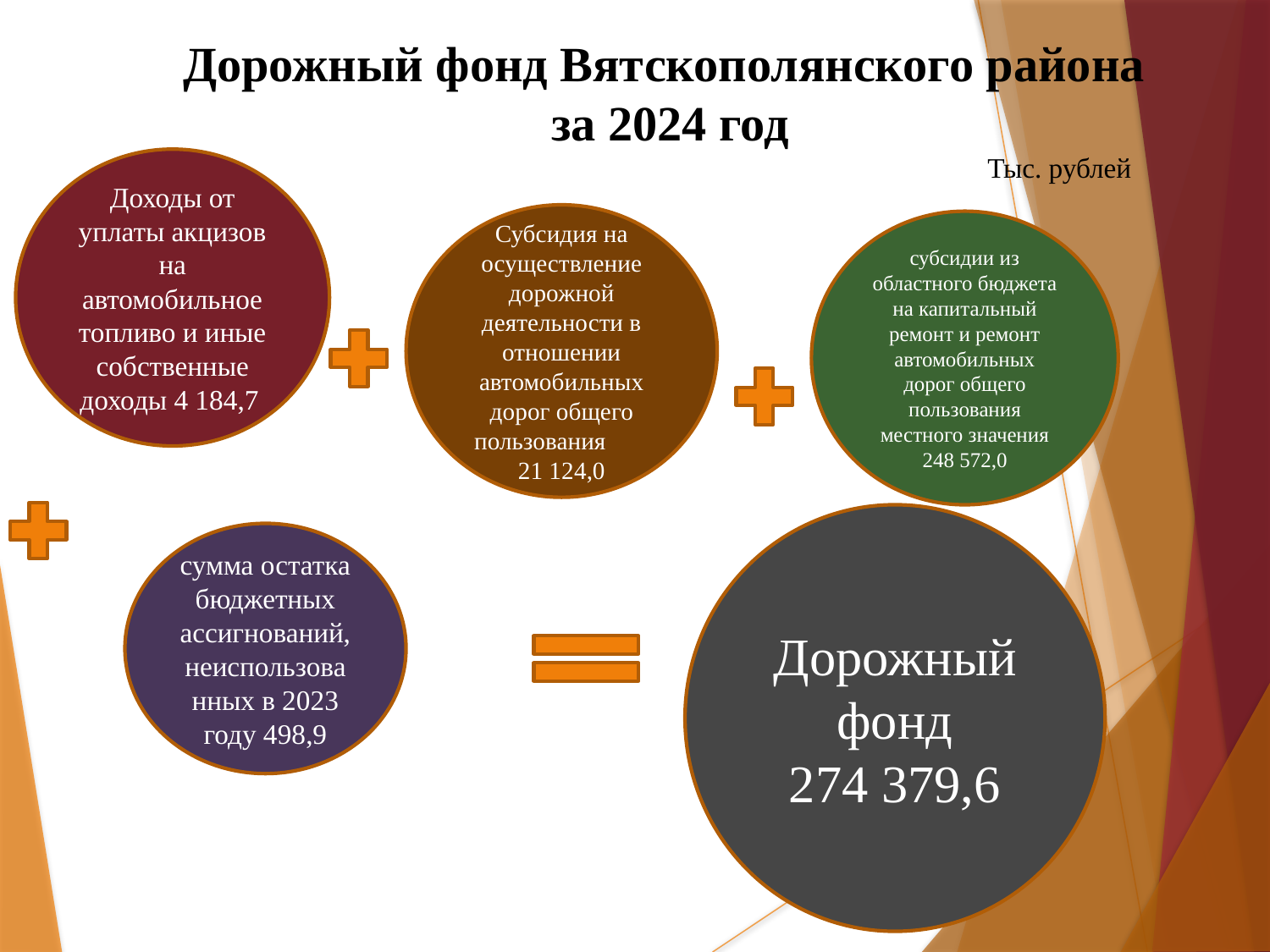

Дорожный фонд Вятскополянского района
за 2024 год
Тыс. рублей
Доходы от уплаты акцизов на автомобильное топливо и иные собственные доходы 4 184,7
Субсидия на осуществление дорожной деятельности в отношении автомобильных дорог общего пользования        21 124,0
субсидии из областного бюджета на капитальный ремонт и ремонт автомобильных дорог общего пользования местного значения 248 572,0

Дорожный фонд
274 379,6
сумма остатка бюджетных ассигнований, неиспользованных в 2023 году 498,9

18